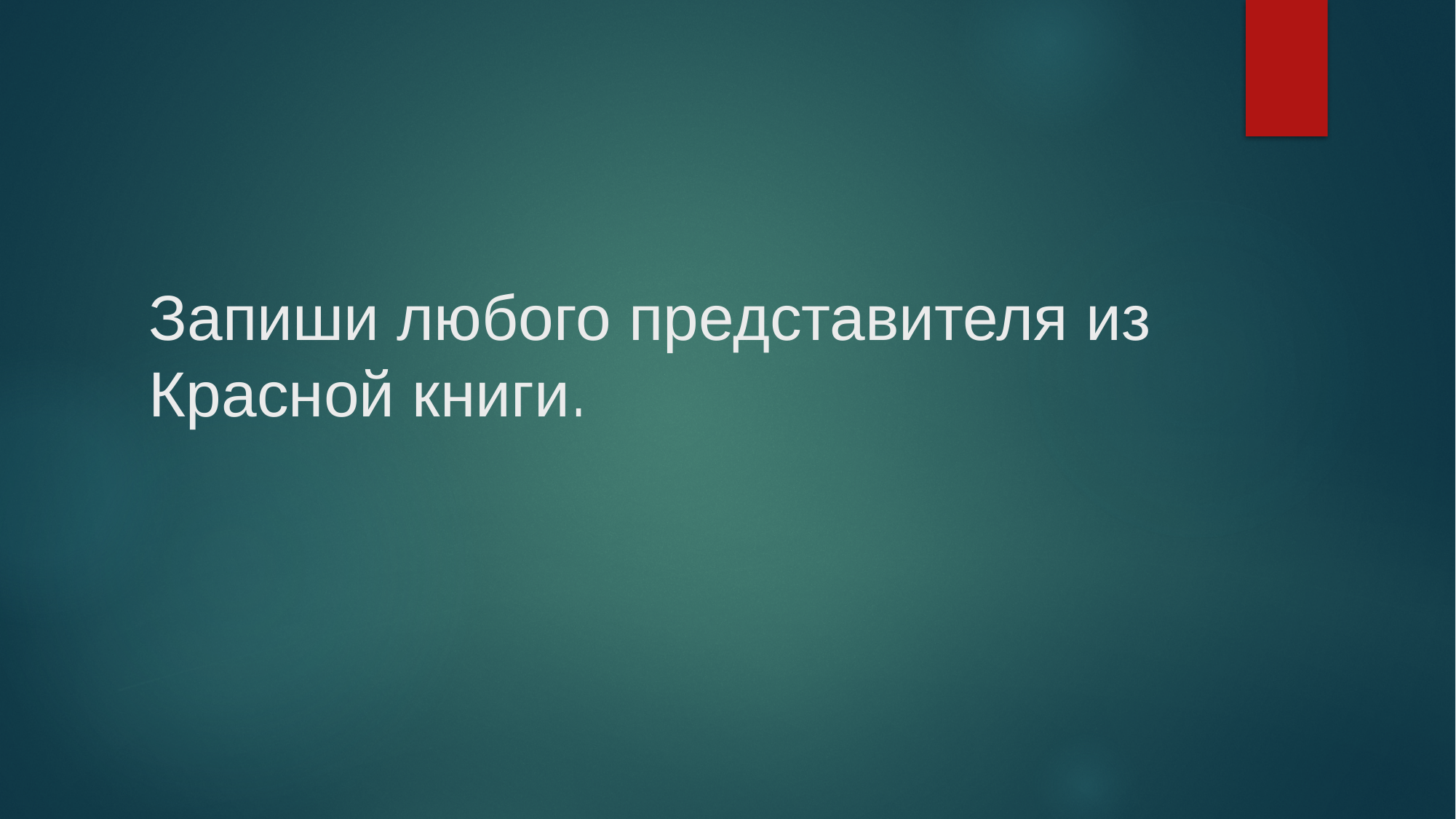

# Запиши любого представителя из Красной книги.